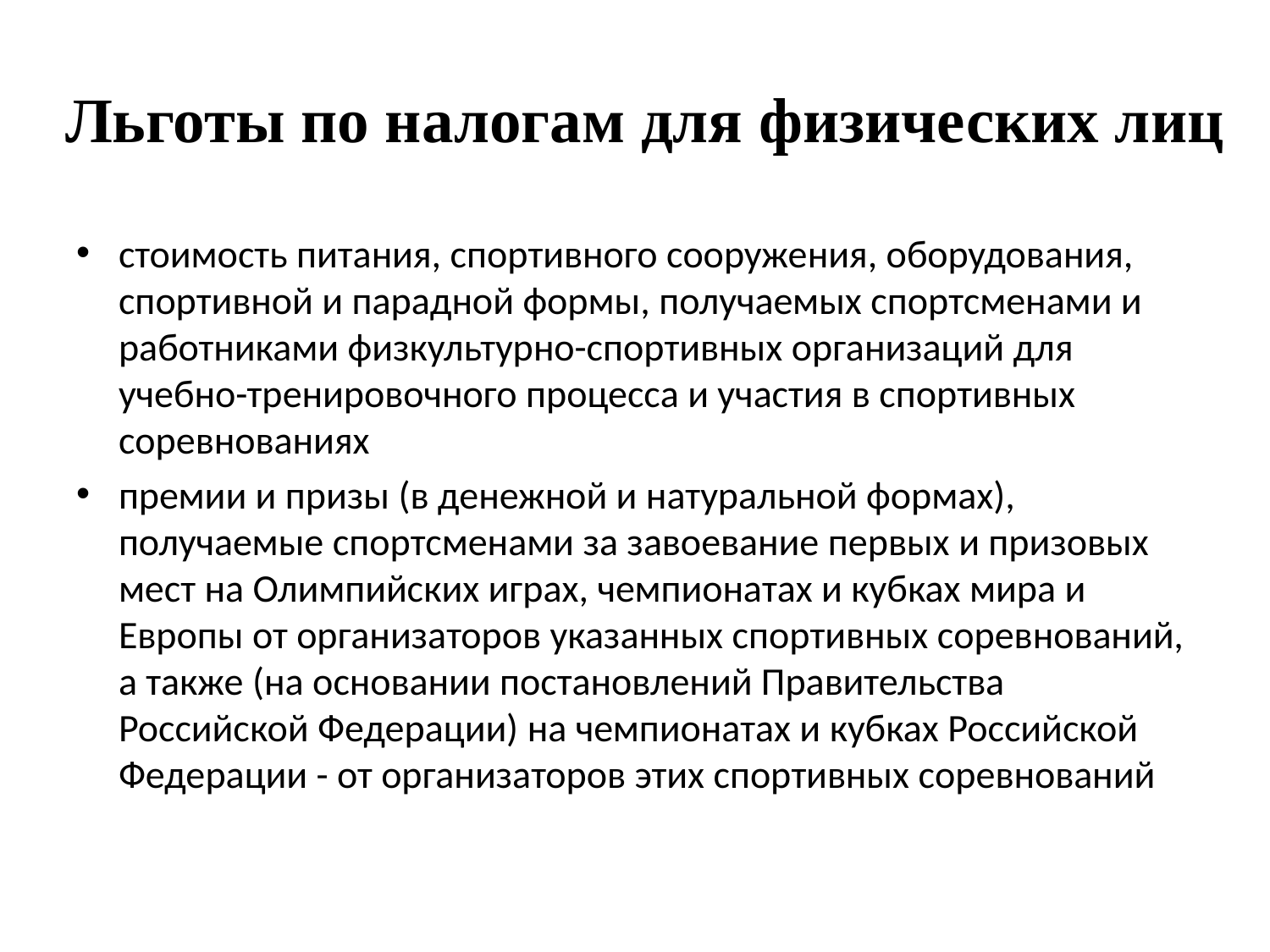

# Льготы по налогам для физических лиц
стоимость питания, спортивного сооружения, оборудования, спортивной и парадной формы, получаемых спортсменами и работниками физкультурно-спортивных организаций для учебно-тренировочного процесса и участия в спортивных соревнованиях
премии и призы (в денежной и натуральной формах), получаемые спортсменами за завоевание первых и призовых мест на Олимпийских играх, чемпионатах и кубках мира и Европы от организаторов указанных спортивных соревнований, а также (на основании постановлений Правительства Российской Федерации) на чемпионатах и кубках Российской Федерации - от организаторов этих спортивных соревнований